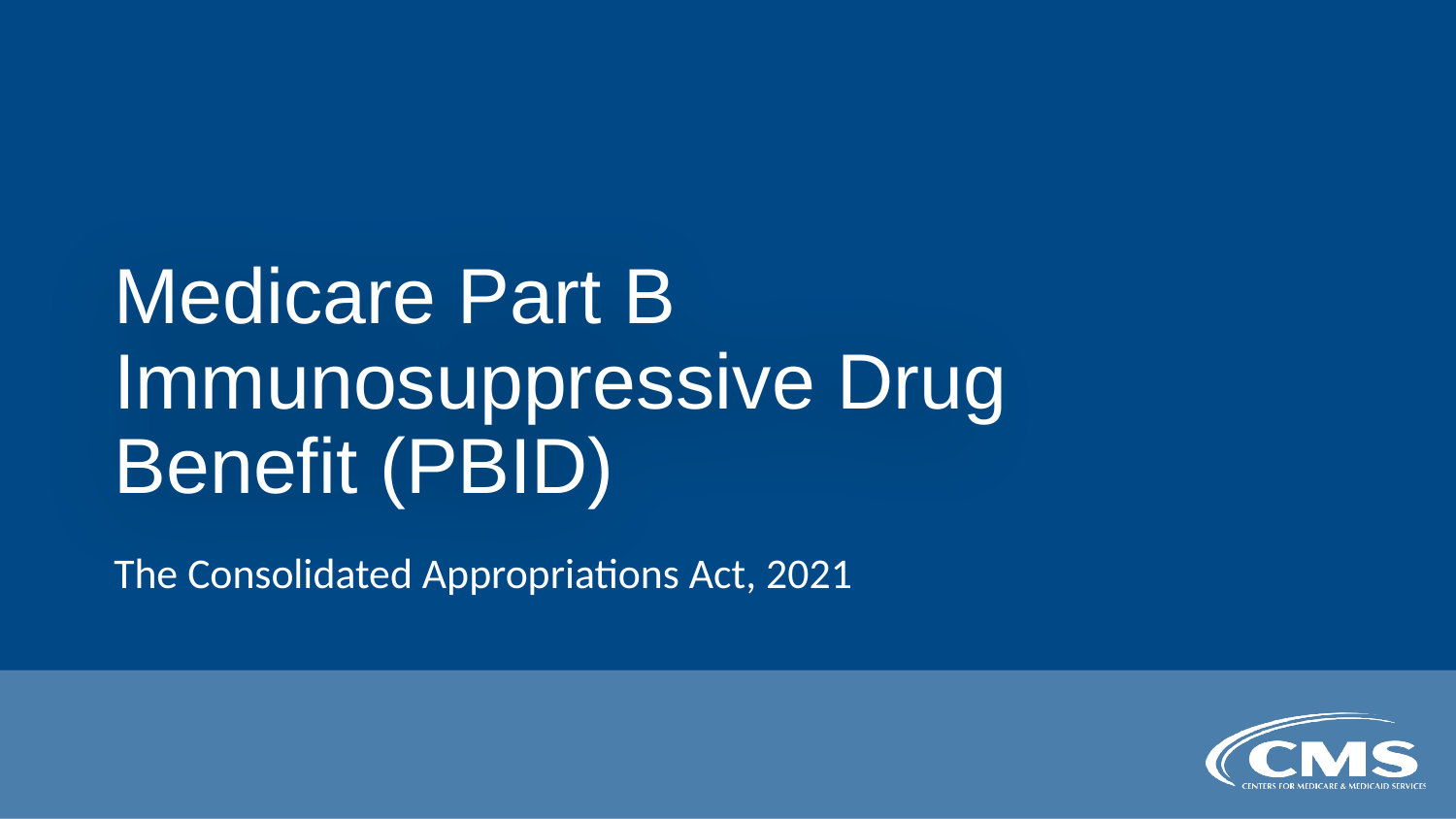

# Medicare Part B Immunosuppressive Drug Benefit (PBID)
The Consolidated Appropriations Act, 2021